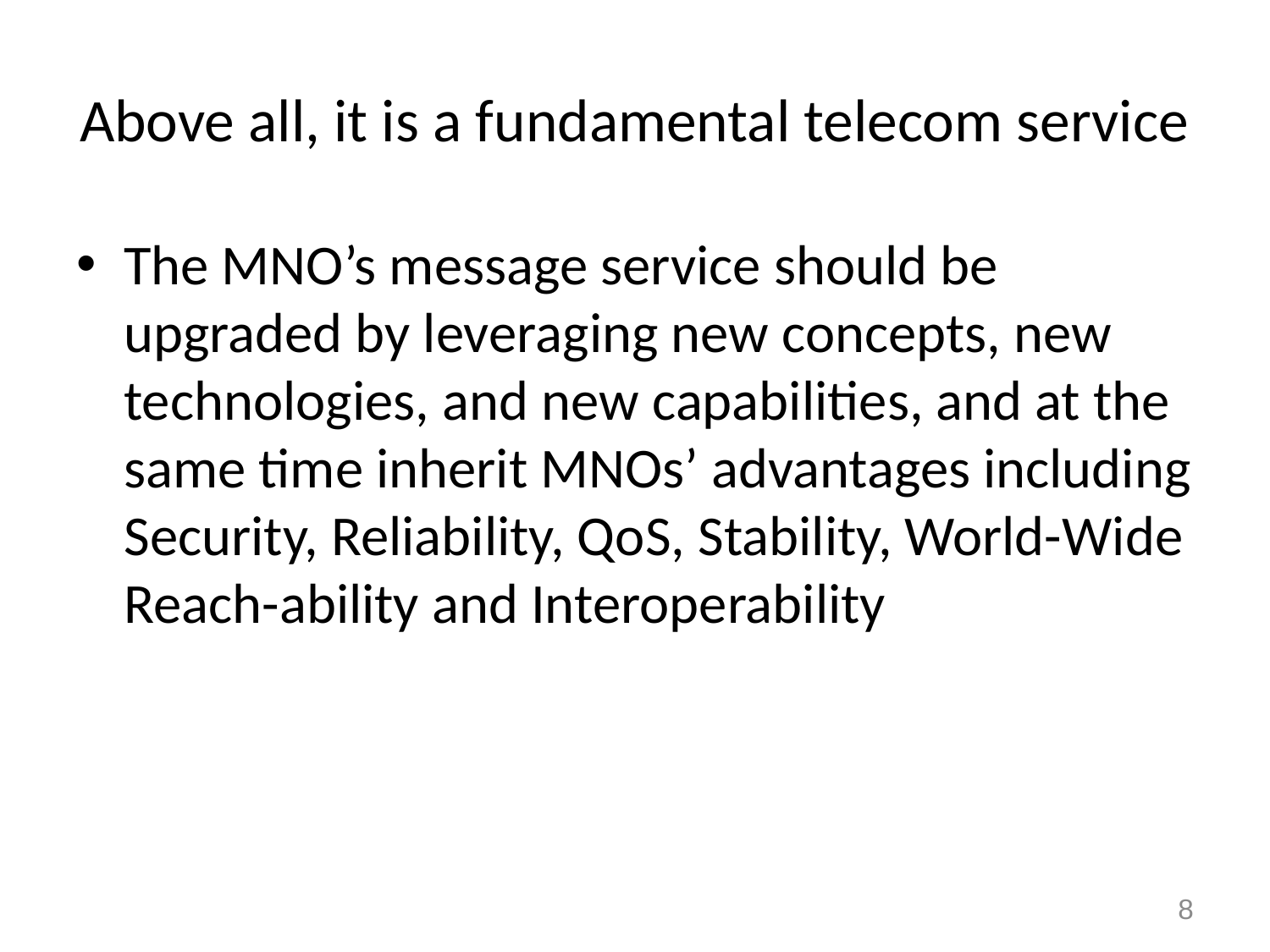

# Above all, it is a fundamental telecom service
The MNO’s message service should be upgraded by leveraging new concepts, new technologies, and new capabilities, and at the same time inherit MNOs’ advantages including Security, Reliability, QoS, Stability, World-Wide Reach-ability and Interoperability

8